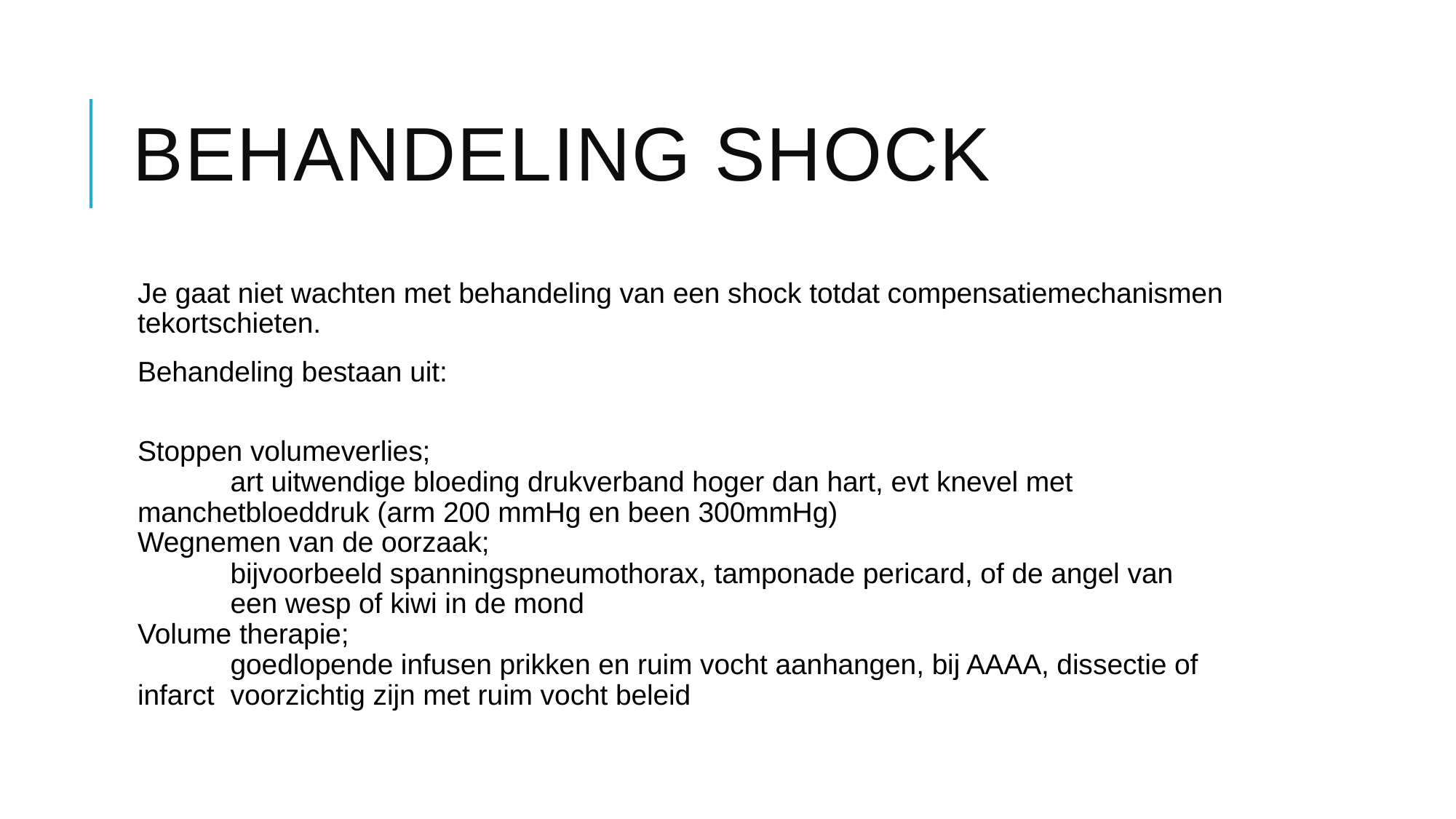

# Behandeling shock
Je gaat niet wachten met behandeling van een shock totdat compensatiemechanismen tekortschieten.
Behandeling bestaan uit:
Stoppen volumeverlies;
	art uitwendige bloeding drukverband hoger dan hart, evt knevel met 	manchetbloeddruk (arm 200 mmHg en been 300mmHg)
Wegnemen van de oorzaak;
	bijvoorbeeld spanningspneumothorax, tamponade pericard, of de angel van
	een wesp of kiwi in de mond
Volume therapie;
	goedlopende infusen prikken en ruim vocht aanhangen, bij AAAA, dissectie of infarct 	voorzichtig zijn met ruim vocht beleid